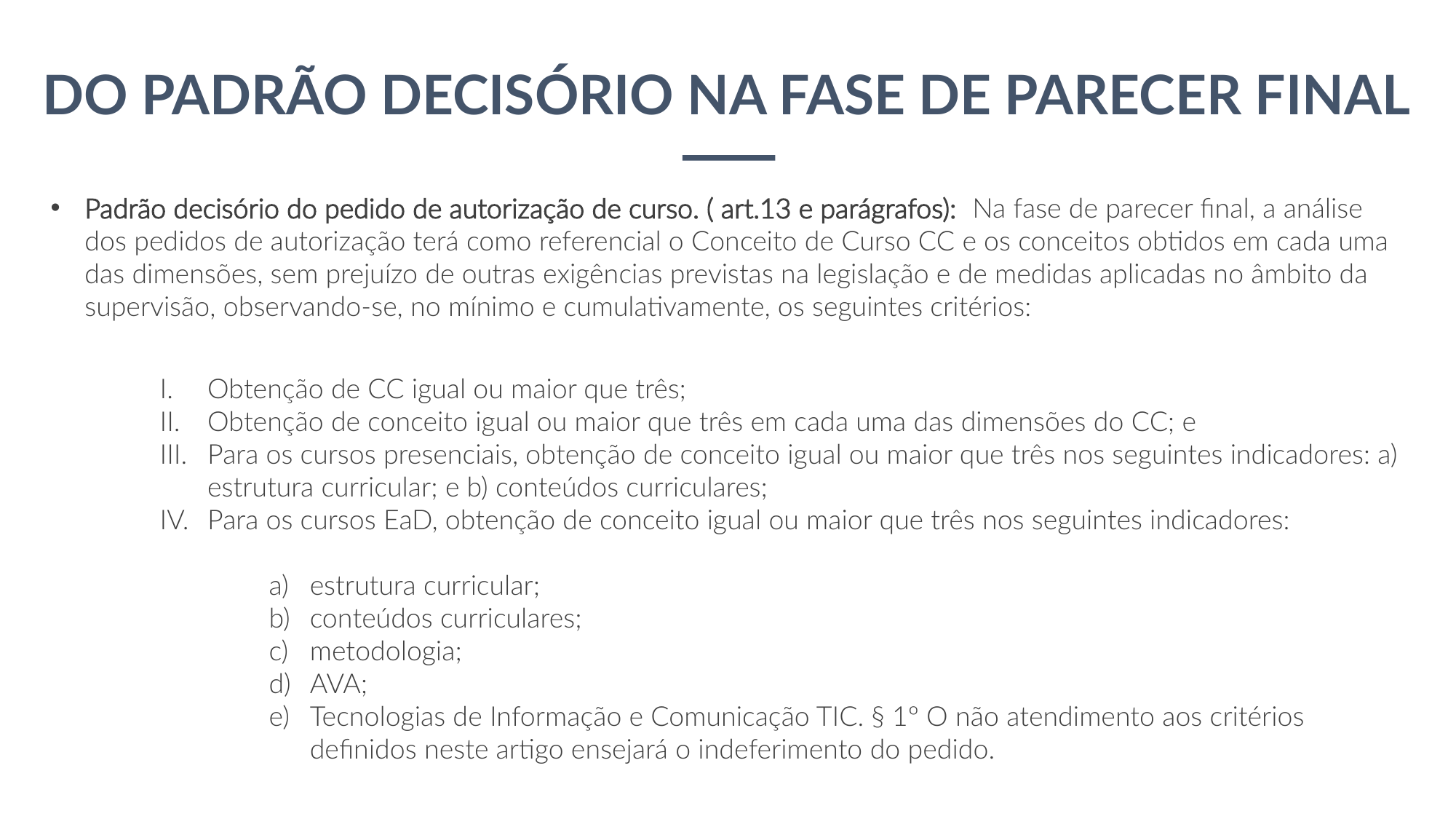

DO PADRÃO DECISÓRIO NA FASE DE PARECER FINAL

Padrão decisório do pedido de autorização de curso. ( art.13 e parágrafos):  Na fase de parecer final, a análise dos pedidos de autorização terá como referencial o Conceito de Curso CC e os conceitos obtidos em cada uma das dimensões, sem prejuízo de outras exigências previstas na legislação e de medidas aplicadas no âmbito da supervisão, observando-se, no mínimo e cumulativamente, os seguintes critérios:

Obtenção de CC igual ou maior que três;
Obtenção de conceito igual ou maior que três em cada uma das dimensões do CC; e
Para os cursos presenciais, obtenção de conceito igual ou maior que três nos seguintes indicadores: a) estrutura curricular; e b) conteúdos curriculares;
Para os cursos EaD, obtenção de conceito igual ou maior que três nos seguintes indicadores:

estrutura curricular;
conteúdos curriculares;
metodologia;
AVA;
Tecnologias de Informação e Comunicação TIC. § 1º O não atendimento aos critérios definidos neste artigo ensejará o indeferimento do pedido.